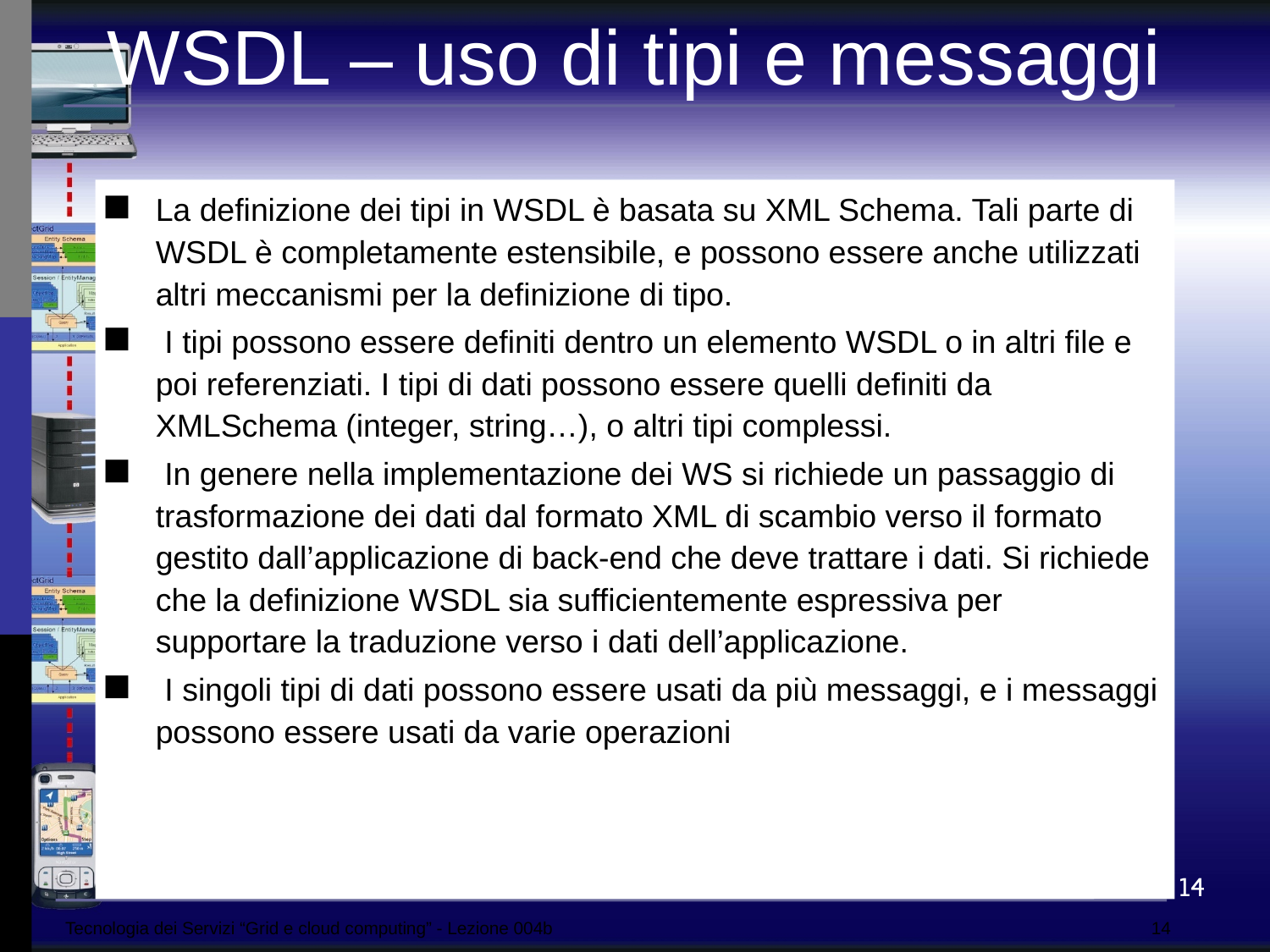

WSDL – uso di tipi e messaggi
La definizione dei tipi in WSDL è basata su XML Schema. Tali parte di WSDL è completamente estensibile, e possono essere anche utilizzati altri meccanismi per la definizione di tipo.
 I tipi possono essere definiti dentro un elemento WSDL o in altri file e poi referenziati. I tipi di dati possono essere quelli definiti da XMLSchema (integer, string…), o altri tipi complessi.
 In genere nella implementazione dei WS si richiede un passaggio di trasformazione dei dati dal formato XML di scambio verso il formato gestito dall’applicazione di back-end che deve trattare i dati. Si richiede che la definizione WSDL sia sufficientemente espressiva per supportare la traduzione verso i dati dell’applicazione.
 I singoli tipi di dati possono essere usati da più messaggi, e i messaggi possono essere usati da varie operazioni